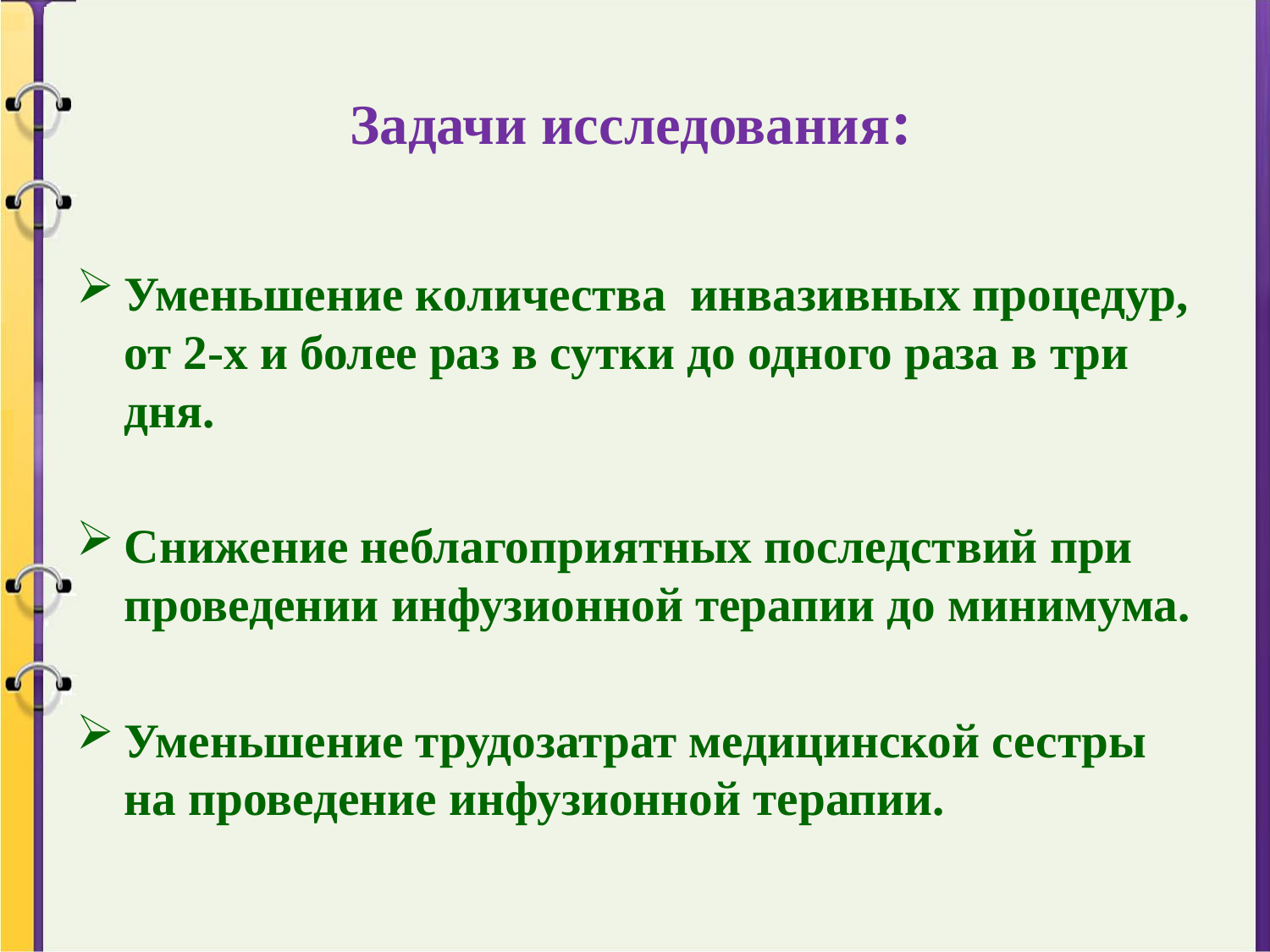

# Задачи исследования:

Уменьшение количества  инвазивных процедур, от 2-х и более раз в сутки до одного раза в три дня.

Снижение неблагоприятных последствий при проведении инфузионной терапии до минимума.

Уменьшение трудозатрат медицинской сестры на проведение инфузионной терапии.